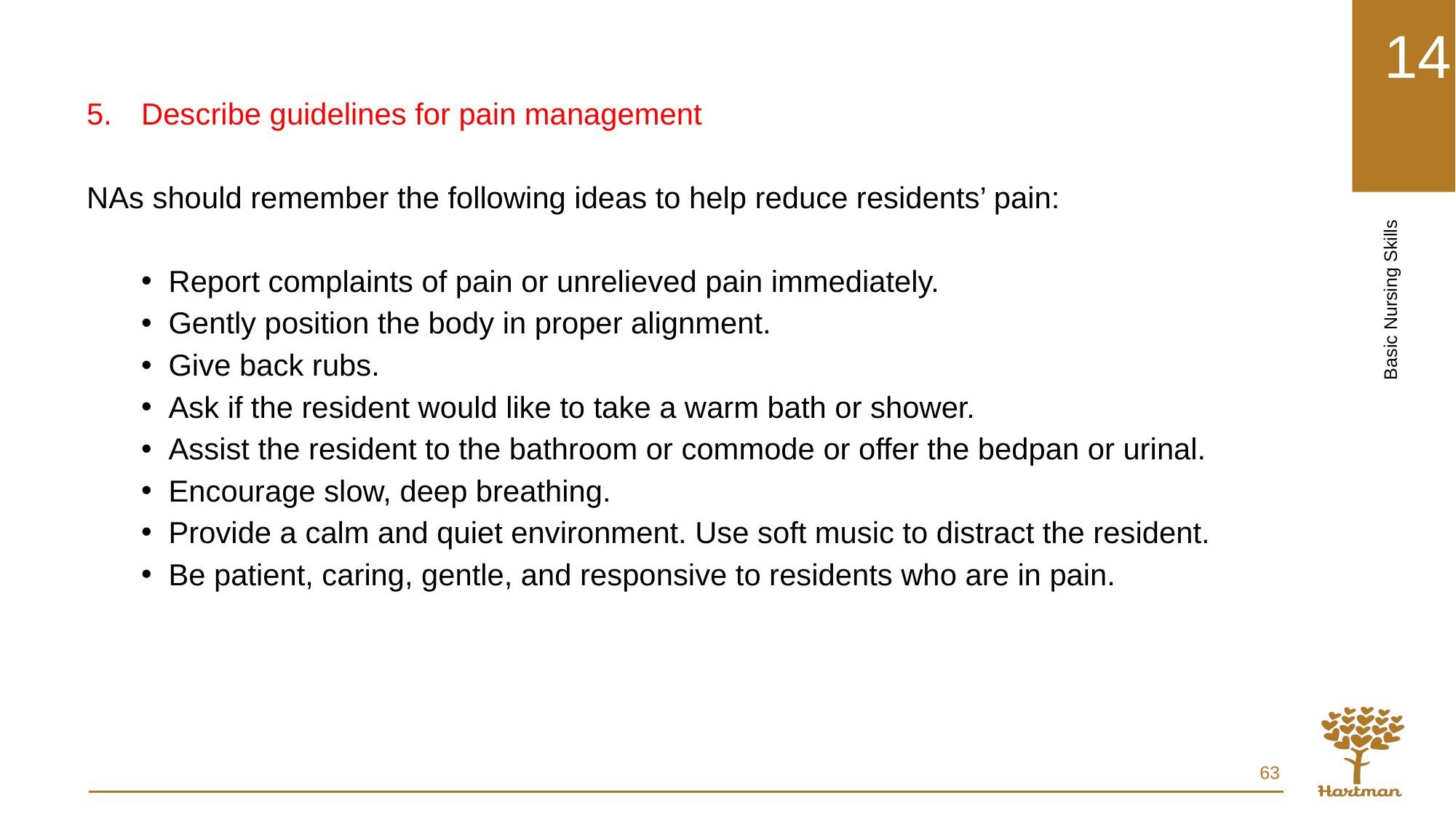

Describe guidelines for pain management

NAs should remember the following ideas to help reduce residents’ pain:

Report complaints of pain or unrelieved pain immediately.
Gently position the body in proper alignment.
Give back rubs.
Ask if the resident would like to take a warm bath or shower.
Assist the resident to the bathroom or commode or offer the bedpan or urinal.
Encourage slow, deep breathing.
Provide a calm and quiet environment. Use soft music to distract the resident.
Be patient, caring, gentle, and responsive to residents who are in pain.

63